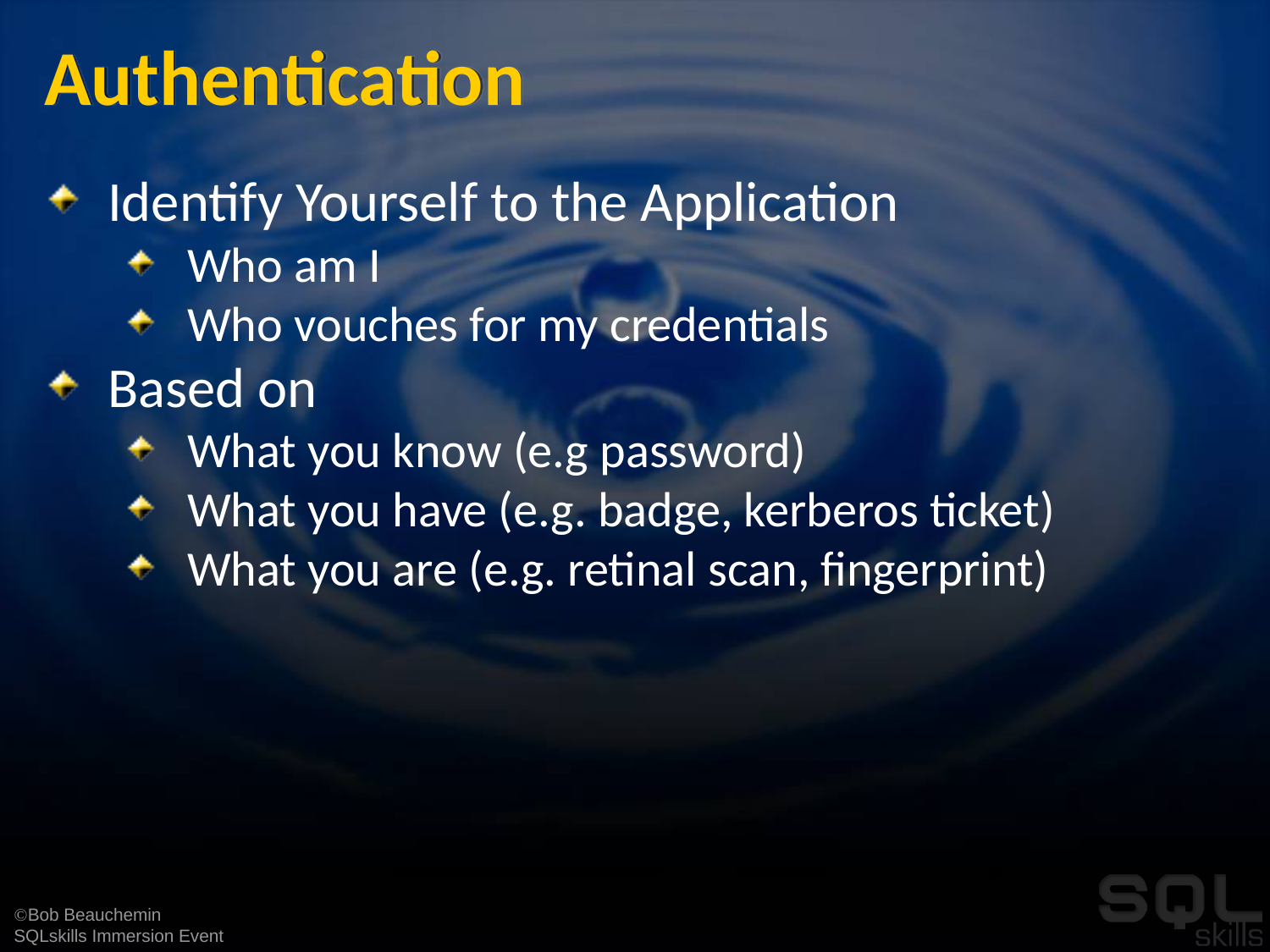

# Authentication
Identify Yourself to the Application
Who am I
Who vouches for my credentials
Based on
What you know (e.g password)
What you have (e.g. badge, kerberos ticket)
What you are (e.g. retinal scan, fingerprint)